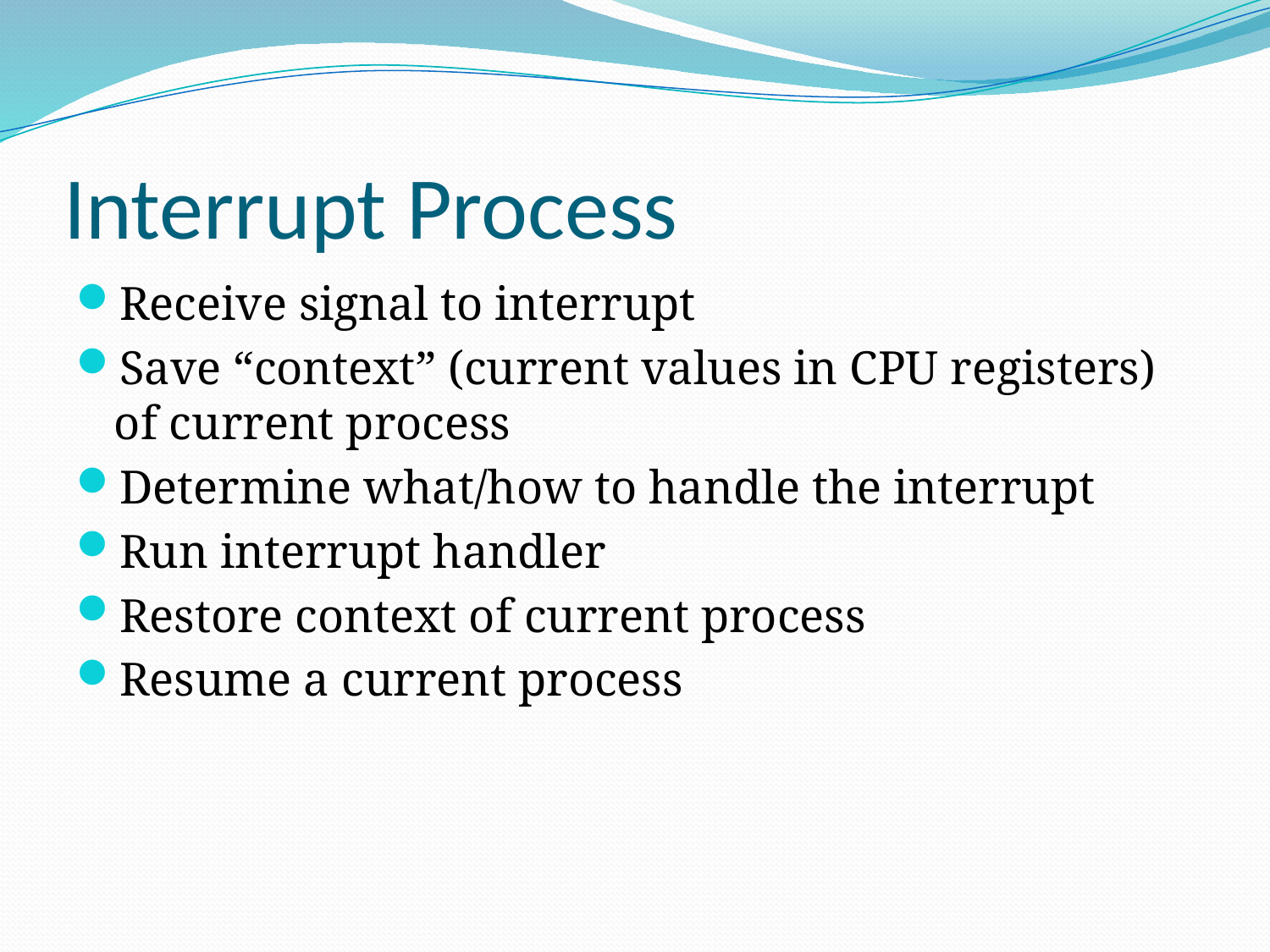

# Interrupt Process
Receive signal to interrupt
Save “context” (current values in CPU registers) of current process
Determine what/how to handle the interrupt
Run interrupt handler
Restore context of current process
Resume a current process